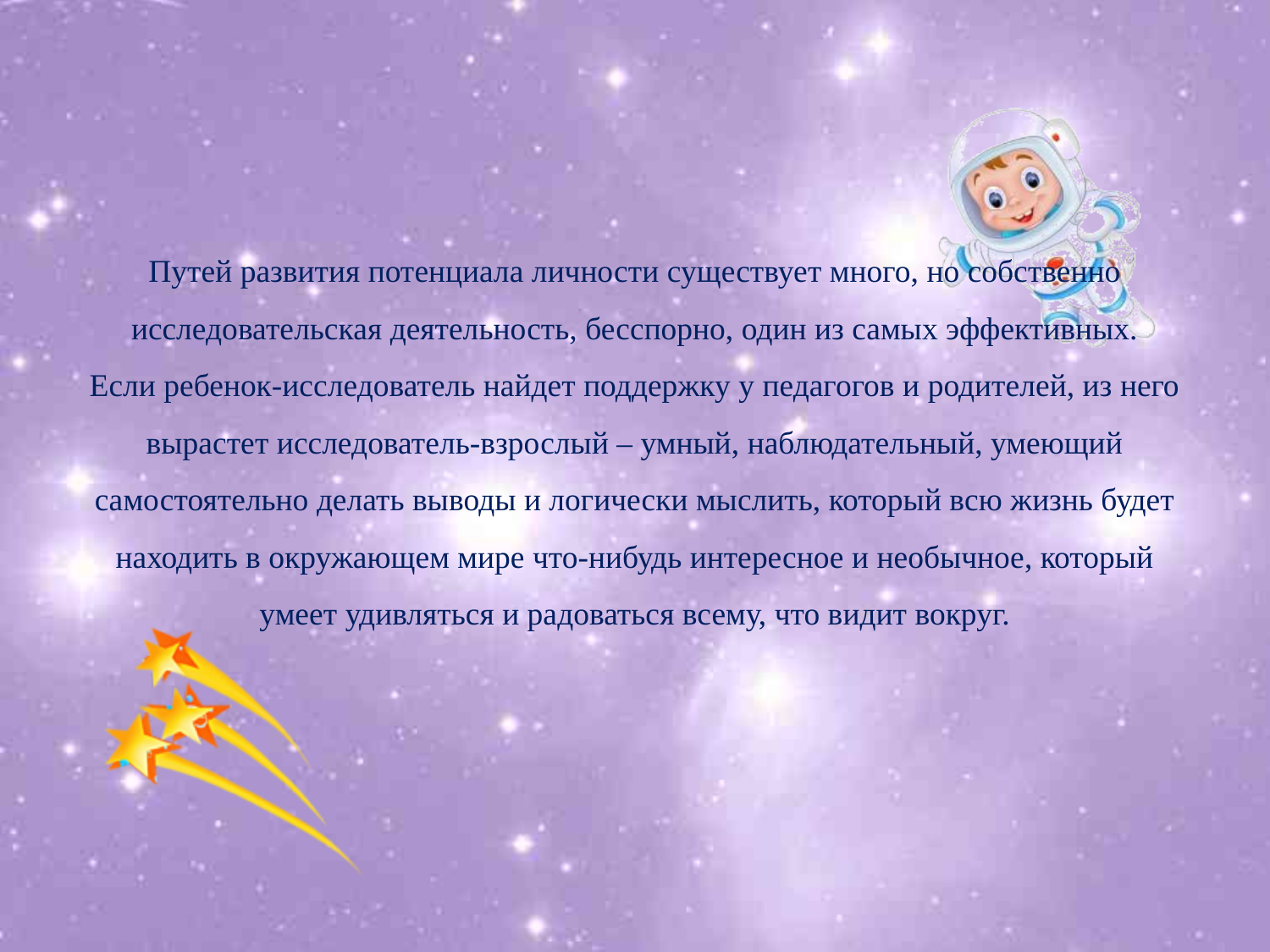

# Путей развития потенциала личности существует много, но собственно исследовательская деятельность, бесспорно, один из самых эффективных. Если ребенок-исследователь найдет поддержку у педагогов и родителей, из него вырастет исследователь-взрослый – умный, наблюдательный, умеющий самостоятельно делать выводы и логически мыслить, который всю жизнь будет находить в окружающем мире что-нибудь интересное и необычное, который умеет удивляться и радоваться всему, что видит вокруг.